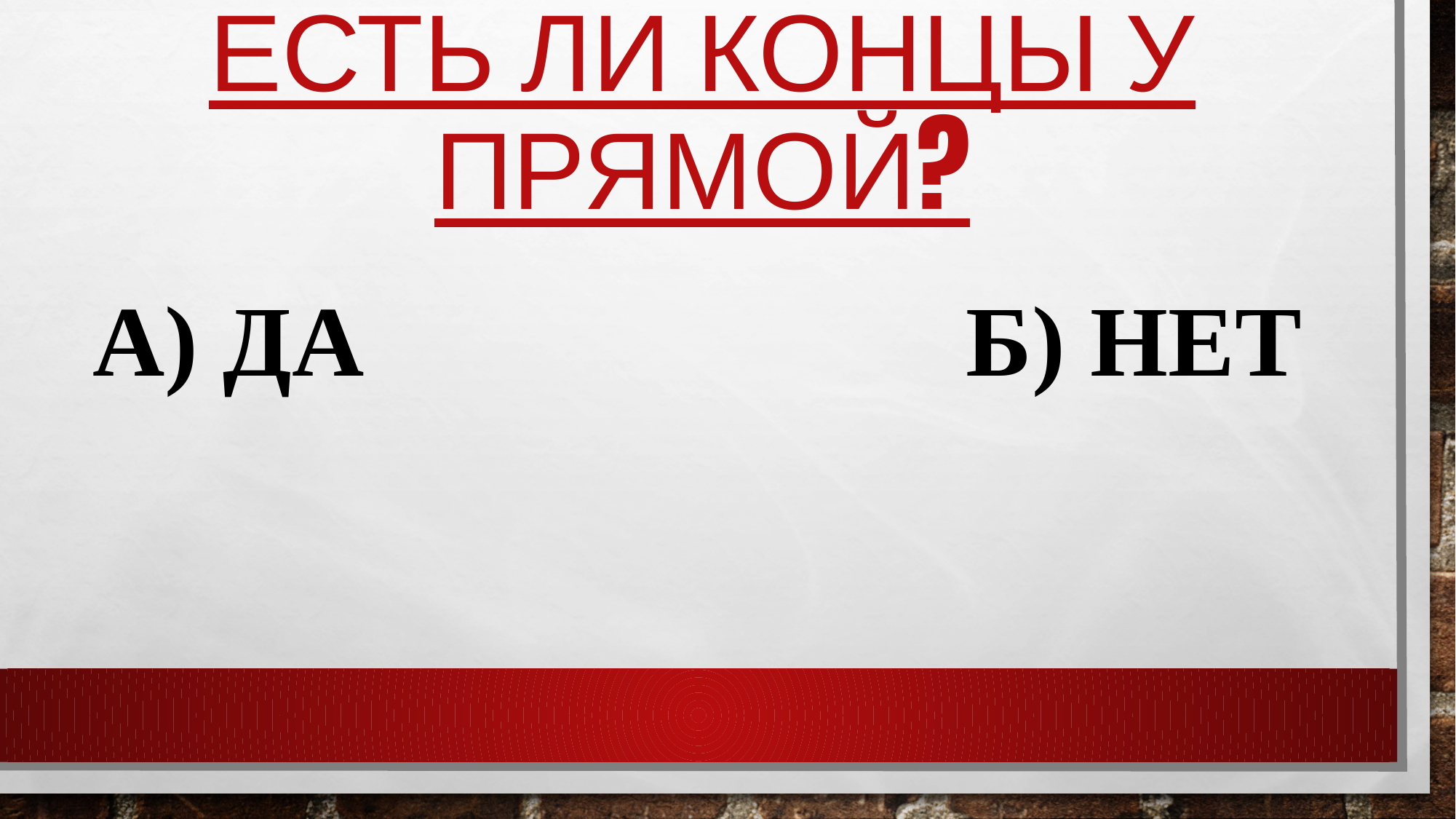

# Есть ли концы у прямой?
а) да        				б) нет